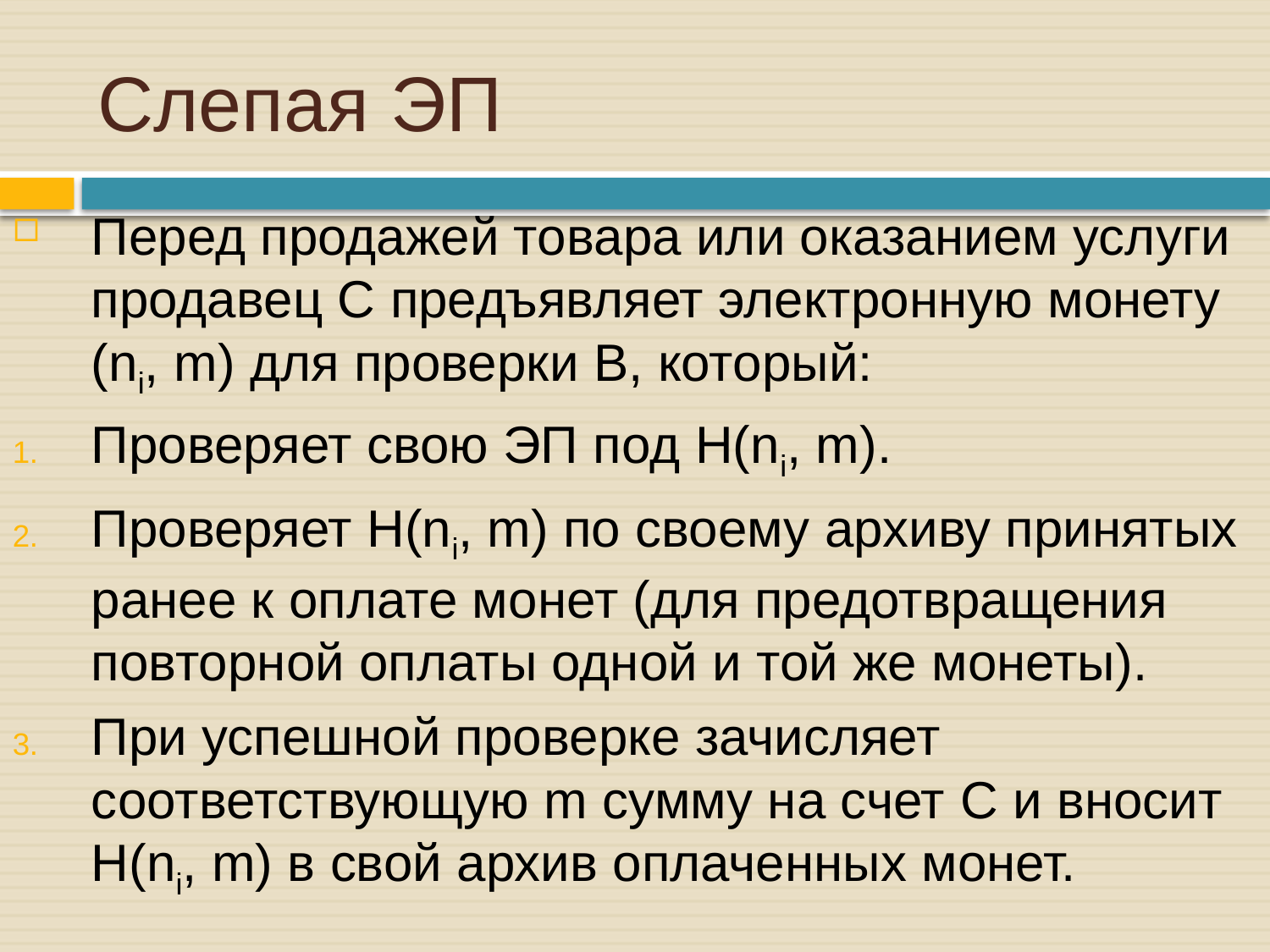

# Слепая ЭП
Перед продажей товара или оказанием услуги продавец C предъявляет электронную монету (ni, m) для проверки B, который:
Проверяет свою ЭП под H(ni, m).
Проверяет H(ni, m) по своему архиву принятых ранее к оплате монет (для предотвращения повторной оплаты одной и той же монеты).
При успешной проверке зачисляет соответствующую m сумму на счет C и вносит H(ni, m) в свой архив оплаченных монет.